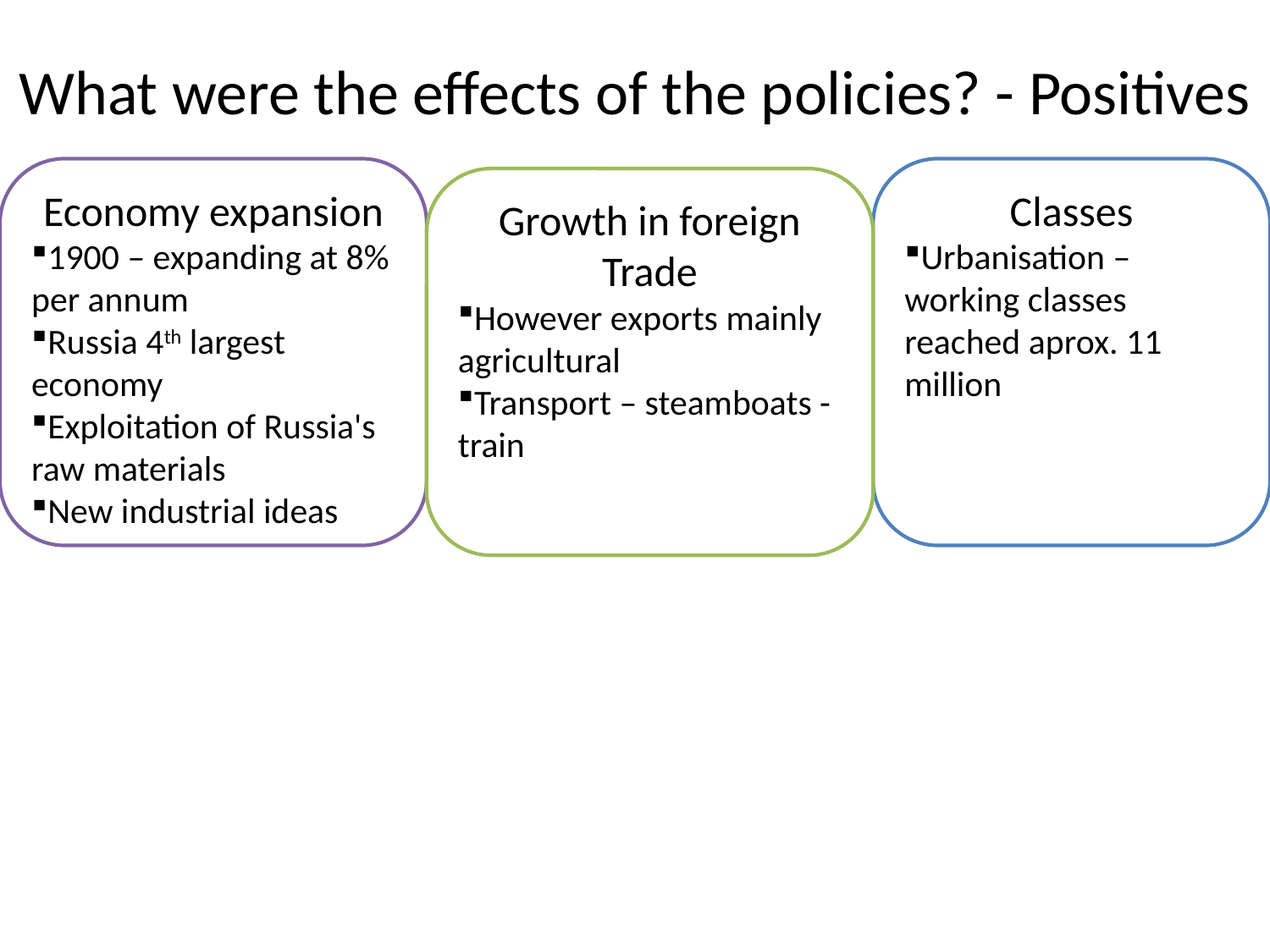

# What were the effects of the policies? - Positives
Economy expansion
1900 – expanding at 8% per annum
Russia 4th largest economy
Exploitation of Russia's raw materials
New industrial ideas

Classes
Urbanisation – working classes reached aprox. 11 million
Growth in foreign Trade
However exports mainly agricultural
Transport – steamboats - train